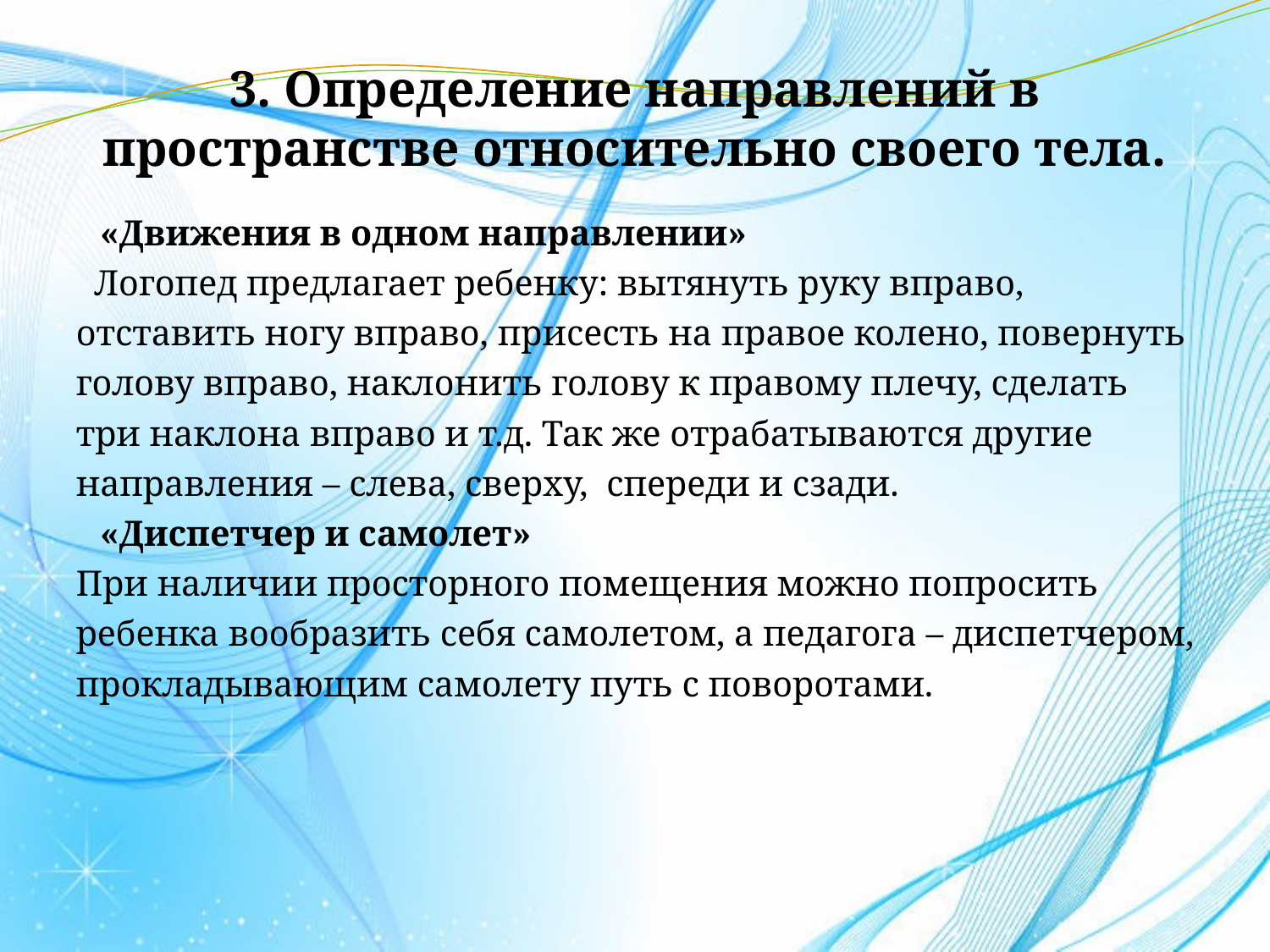

# 3. Определение направлений в пространстве относительно своего тела.
	«Движения в одном направлении»
  Логопед предлагает ребенку: вытянуть руку вправо, отставить ногу вправо, присесть на правое колено, повернуть голову вправо, наклонить голову к правому плечу, сделать три наклона вправо и т.д. Так же отрабатываются другие направления – слева, сверху,  спереди и сзади.
	«Диспетчер и самолет»
При наличии просторного помещения можно попросить ребенка вообразить себя самолетом, а педагога – диспетчером, прокладывающим самолету путь с поворотами.